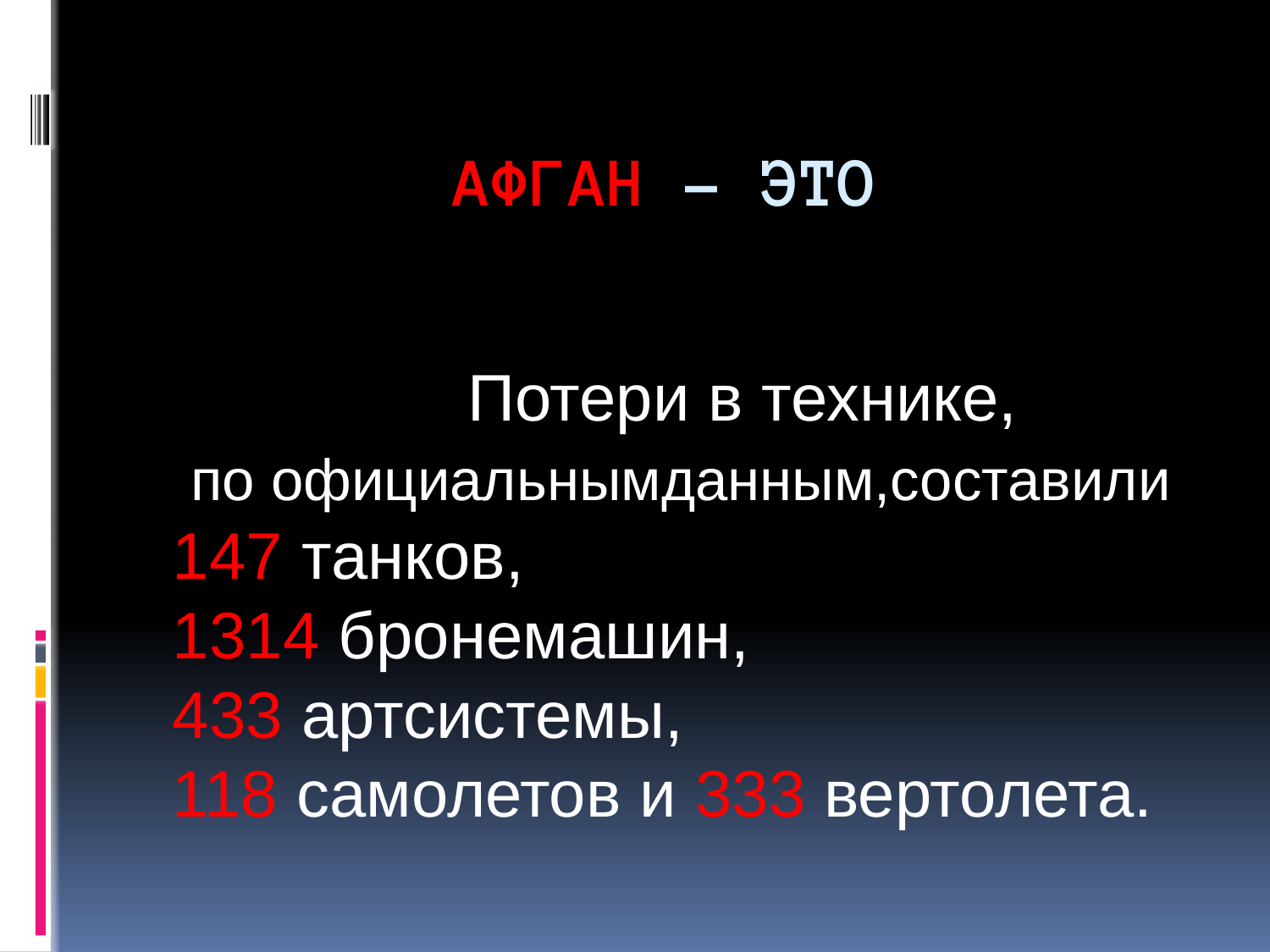

# Афган - это
                Потери в технике,
 по официальнымданным,составили 147 танков,
1314 бронемашин,
433 артсистемы,
118 самолетов и 333 вертолета.